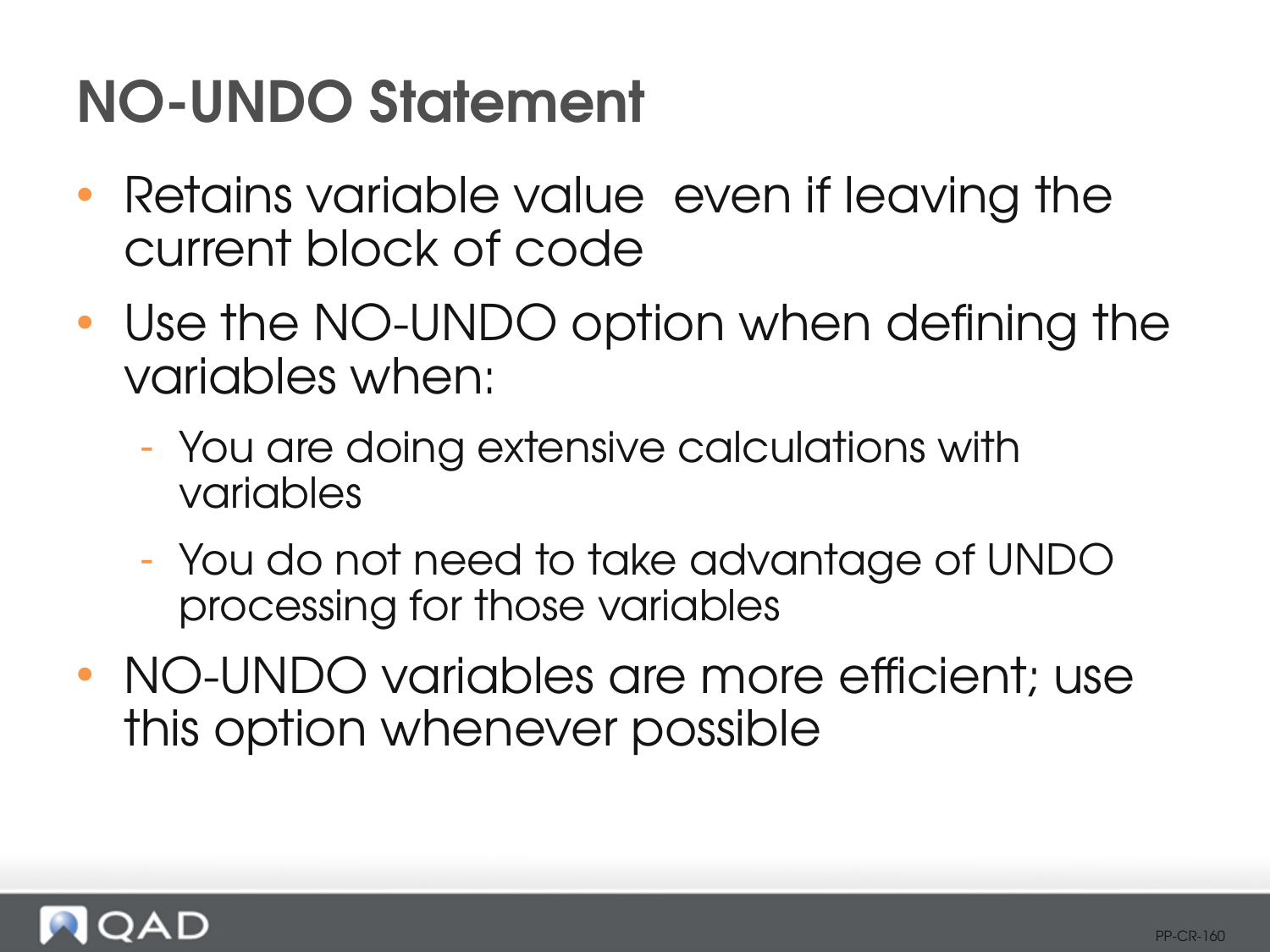

# NO-UNDO Statement
Retains variable value  even if leaving the current block of code
Use the NO-UNDO option when defining the variables when:
You are doing extensive calculations with variables
You do not need to take advantage of UNDO processing for those variables
NO-UNDO variables are more efficient; use this option whenever possible

PP-CR-160